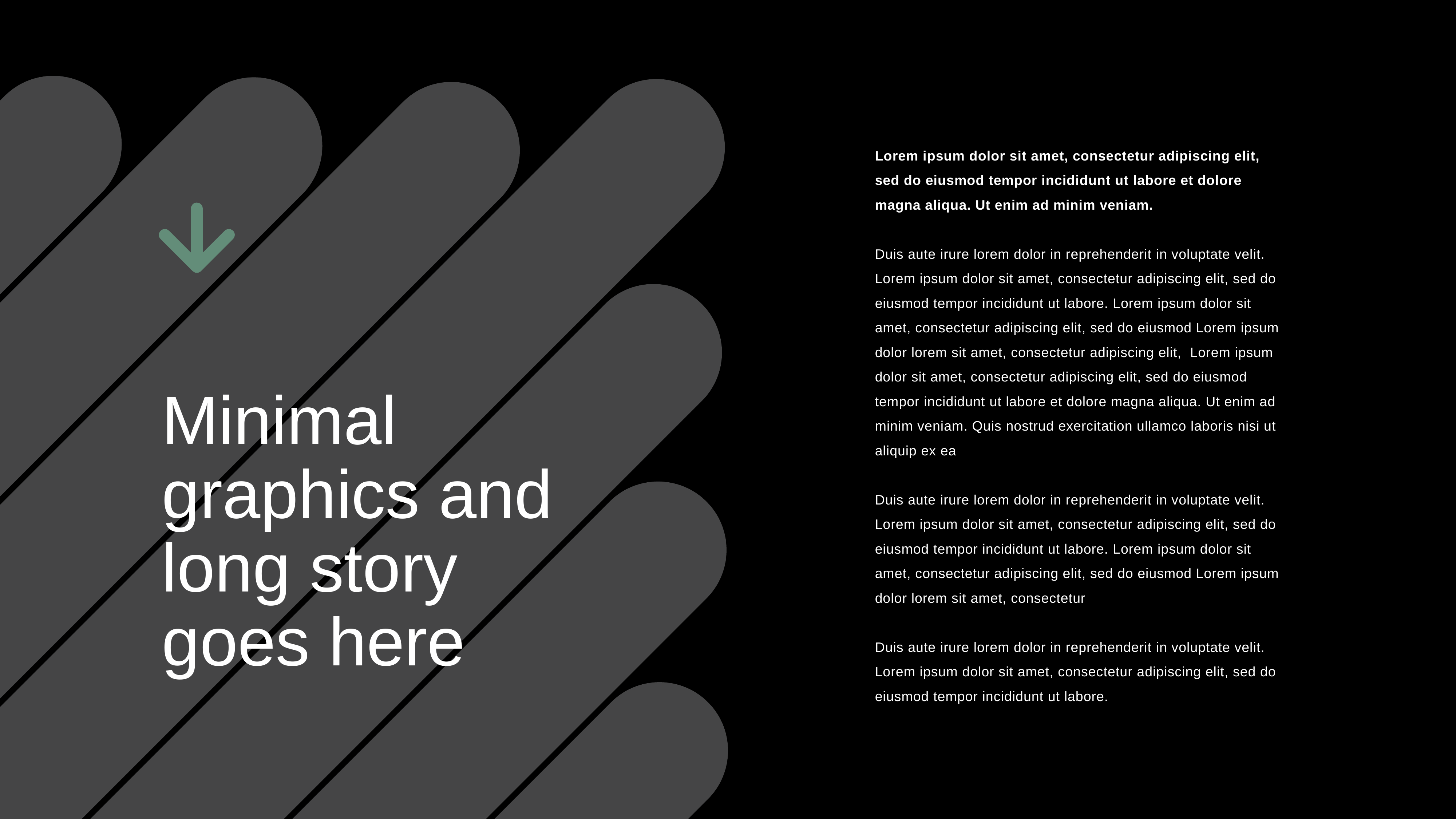

Lorem ipsum dolor sit amet, consectetur adipiscing elit, sed do eiusmod tempor incididunt ut labore et dolore magna aliqua. Ut enim ad minim veniam.

Duis aute irure lorem dolor in reprehenderit in voluptate velit. Lorem ipsum dolor sit amet, consectetur adipiscing elit, sed do eiusmod tempor incididunt ut labore. Lorem ipsum dolor sit amet, consectetur adipiscing elit, sed do eiusmod Lorem ipsum dolor lorem sit amet, consectetur adipiscing elit,  Lorem ipsum dolor sit amet, consectetur adipiscing elit, sed do eiusmod tempor incididunt ut labore et dolore magna aliqua. Ut enim ad minim veniam. Quis nostrud exercitation ullamco laboris nisi ut aliquip ex ea

Duis aute irure lorem dolor in reprehenderit in voluptate velit. Lorem ipsum dolor sit amet, consectetur adipiscing elit, sed do eiusmod tempor incididunt ut labore. Lorem ipsum dolor sit amet, consectetur adipiscing elit, sed do eiusmod Lorem ipsum dolor lorem sit amet, consectetur

Duis aute irure lorem dolor in reprehenderit in voluptate velit. Lorem ipsum dolor sit amet, consectetur adipiscing elit, sed do eiusmod tempor incididunt ut labore.

Minimal graphics and long story goes here